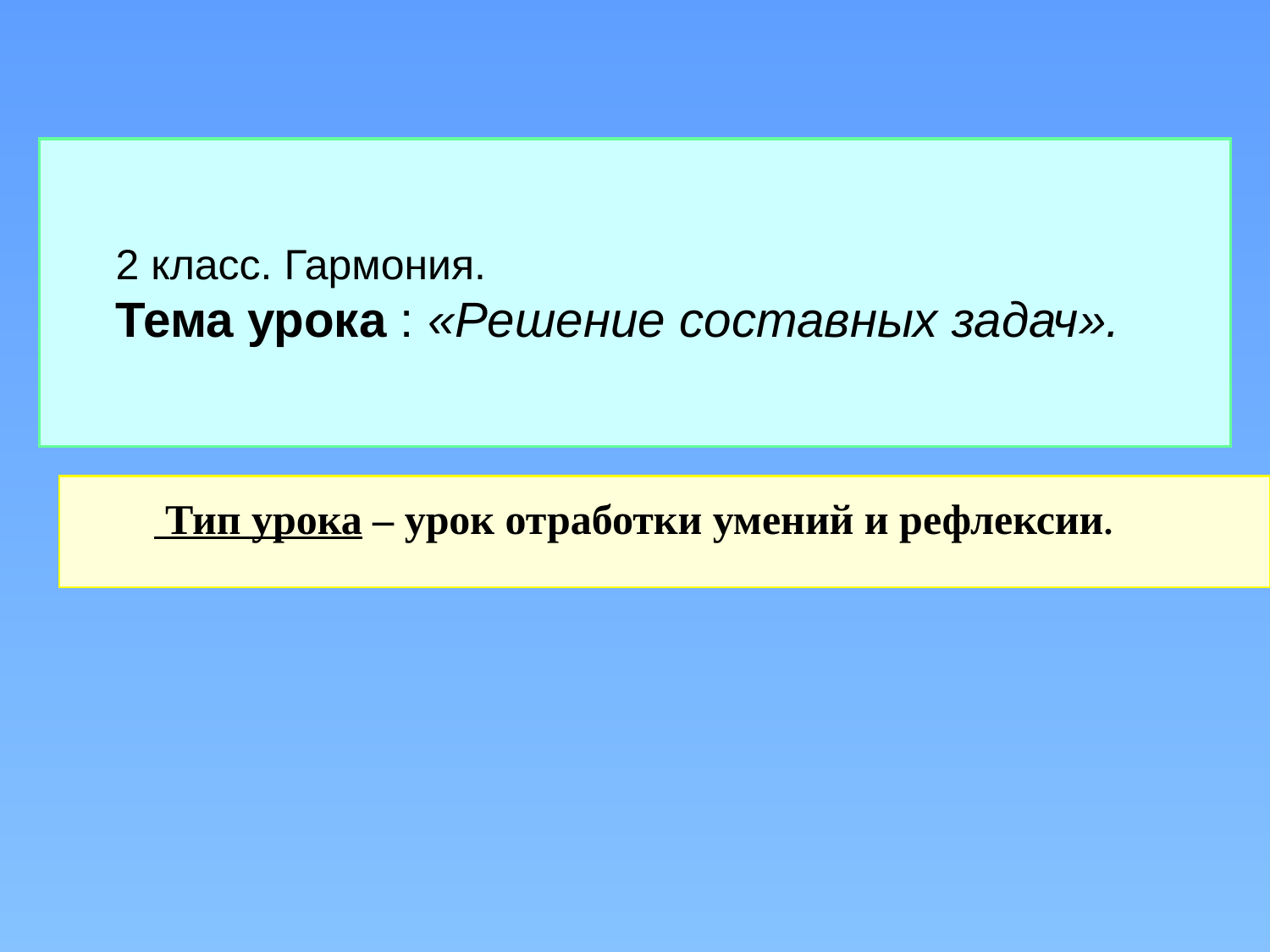

2 класс. Гармония.
Тема урока : «Решение составных задач».

 Тип урока – урок отработки умений и рефлексии.